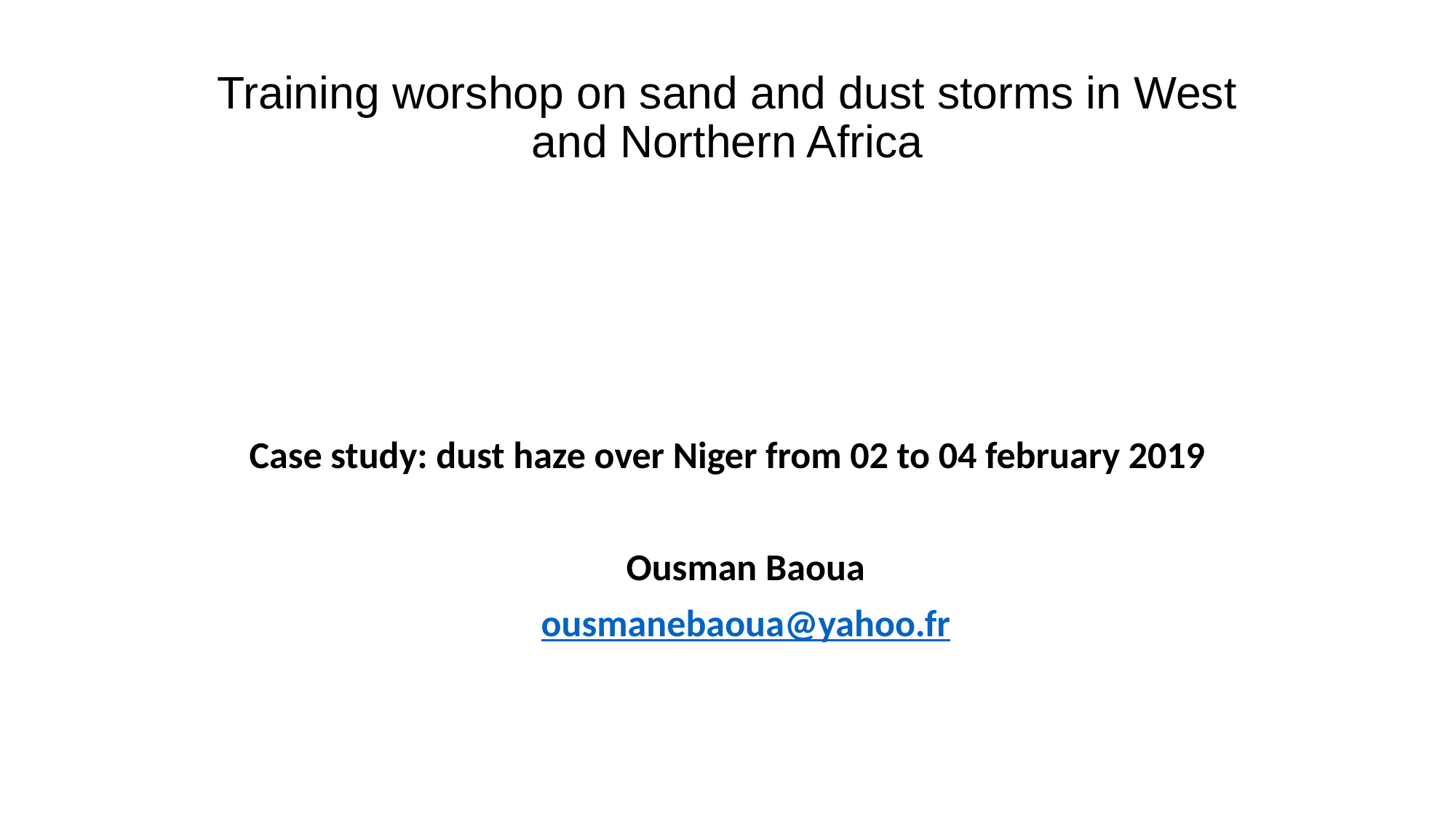

# Training worshop on sand and dust storms in West and Northern Africa
Case study: dust haze over Niger from 02 to 04 february 2019
Ousman Baoua
ousmanebaoua@yahoo.fr